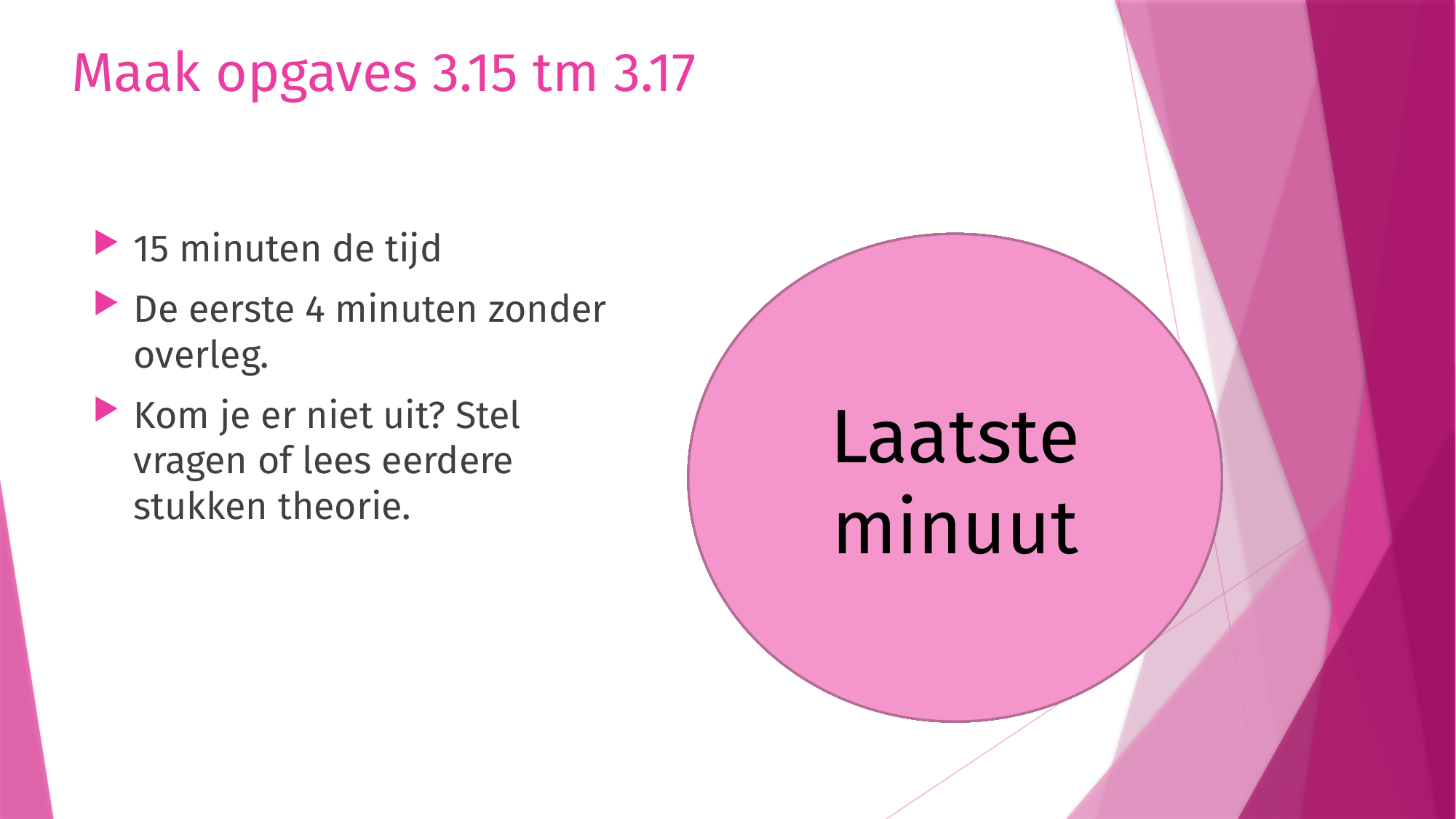

# Maak opgaves 3.15 tm 3.17
15 minuten de tijd
De eerste 4 minuten zonder overleg.
Kom je er niet uit? Stel vragen of lees eerdere stukken theorie.

14
Laatste minuut
13
12
11
10
8
9
5
6
7
4
3
1
2